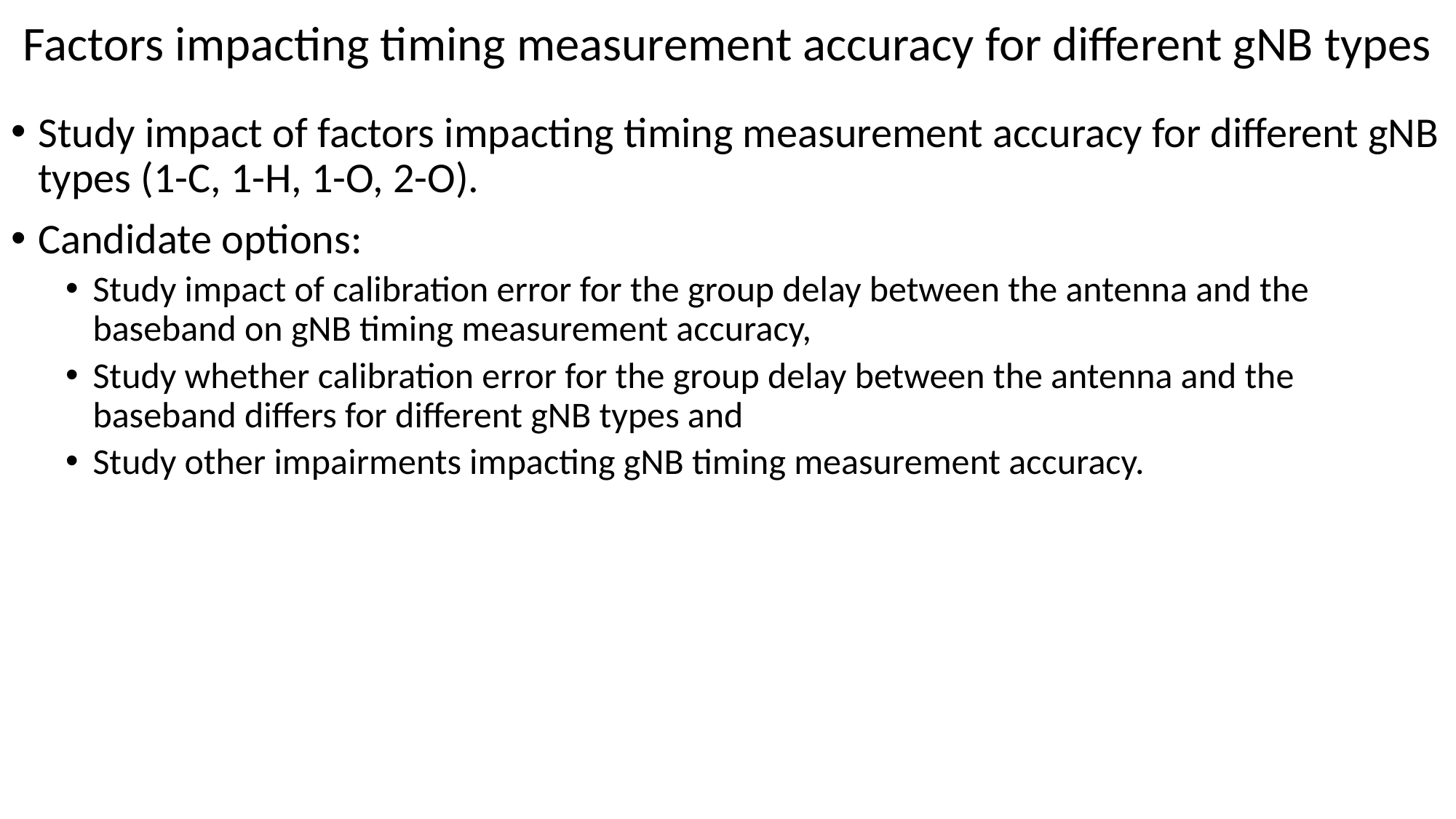

# Factors impacting timing measurement accuracy for different gNB types
Study impact of factors impacting timing measurement accuracy for different gNB types (1-C, 1-H, 1-O, 2-O).
Candidate options:
Study impact of calibration error for the group delay between the antenna and the baseband on gNB timing measurement accuracy,
Study whether calibration error for the group delay between the antenna and the baseband differs for different gNB types and
Study other impairments impacting gNB timing measurement accuracy.